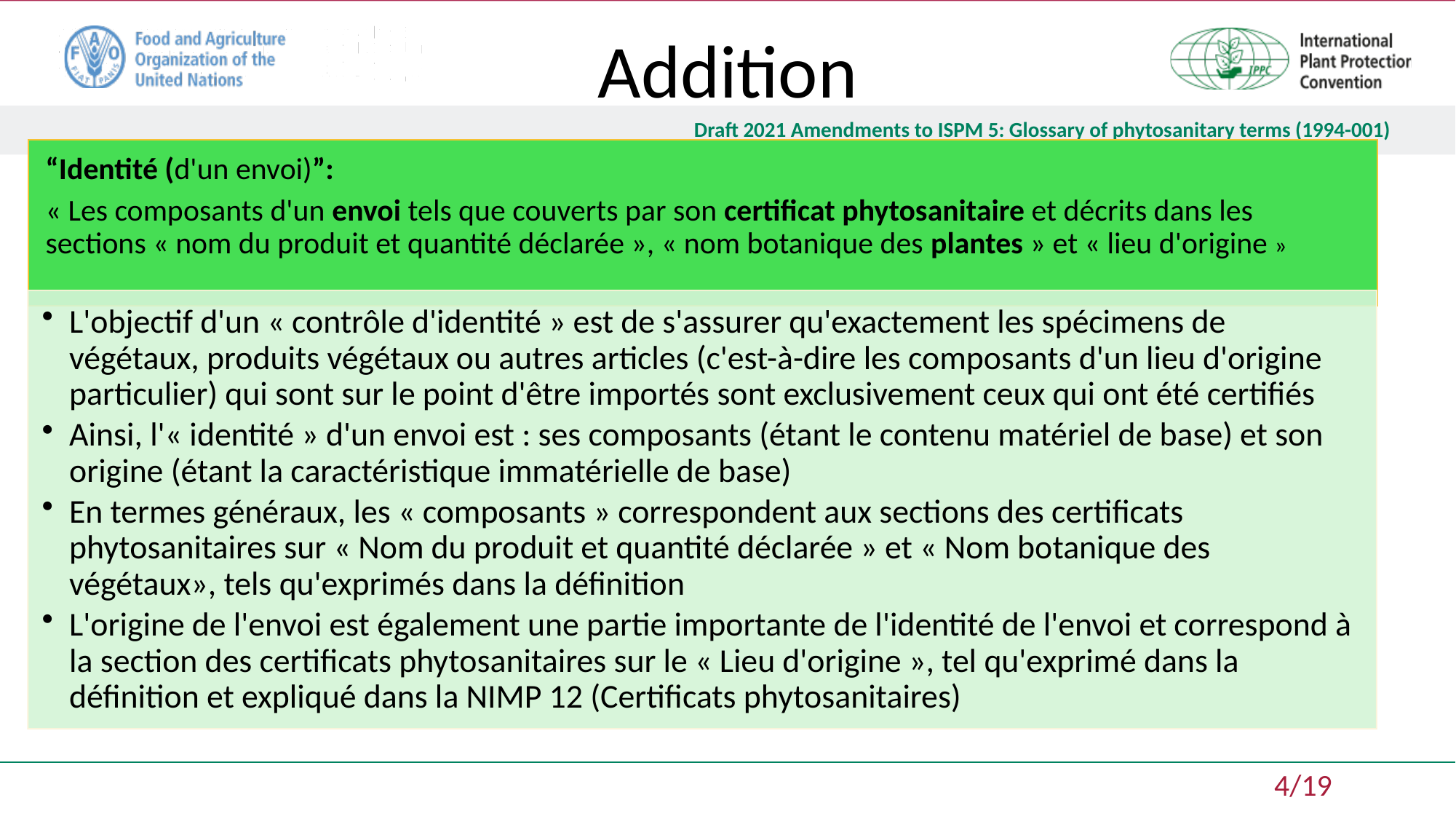

Addition

“Identité (d'un envoi)”:
« Les composants d'un envoi tels que couverts par son certificat phytosanitaire et décrits dans les sections « nom du produit et quantité déclarée », « nom botanique des plantes » et « lieu d'origine »

L'objectif d'un « contrôle d'identité » est de s'assurer qu'exactement les spécimens de végétaux, produits végétaux ou autres articles (c'est-à-dire les composants d'un lieu d'origine particulier) qui sont sur le point d'être importés sont exclusivement ceux qui ont été certifiés
Ainsi, l'« identité » d'un envoi est : ses composants (étant le contenu matériel de base) et son origine (étant la caractéristique immatérielle de base)
En termes généraux, les « composants » correspondent aux sections des certificats phytosanitaires sur « Nom du produit et quantité déclarée » et « Nom botanique des végétaux», tels qu'exprimés dans la définition
L'origine de l'envoi est également une partie importante de l'identité de l'envoi et correspond à la section des certificats phytosanitaires sur le « Lieu d'origine », tel qu'exprimé dans la définition et expliqué dans la NIMP 12 (Certificats phytosanitaires)